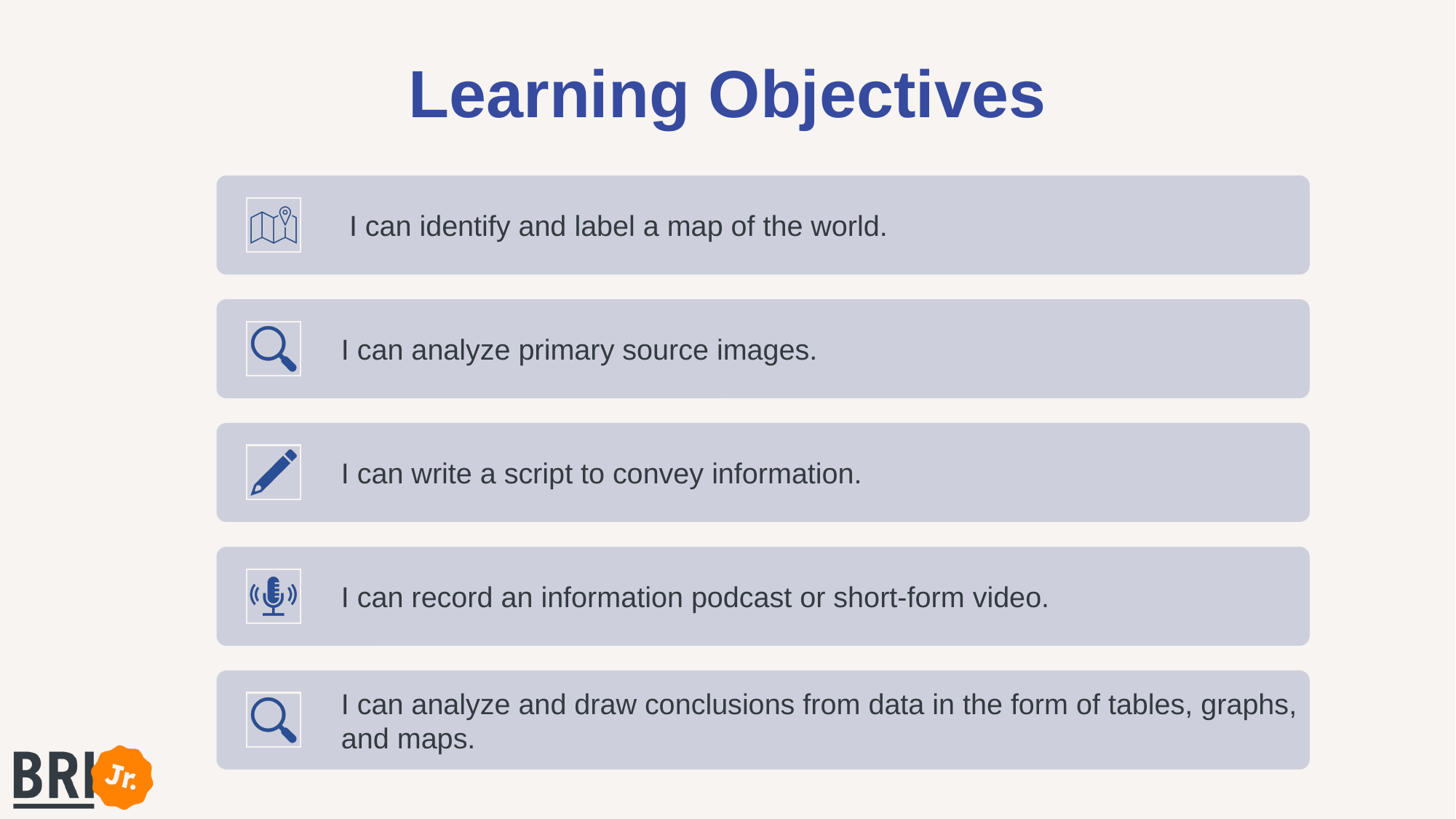

# Learning Objectives
 I can identify and label a map of the world.
I can analyze primary source images.
I can write a script to convey information.
I can record an information podcast or short-form video.
I can analyze and draw conclusions from data in the form of tables, graphs, and maps.